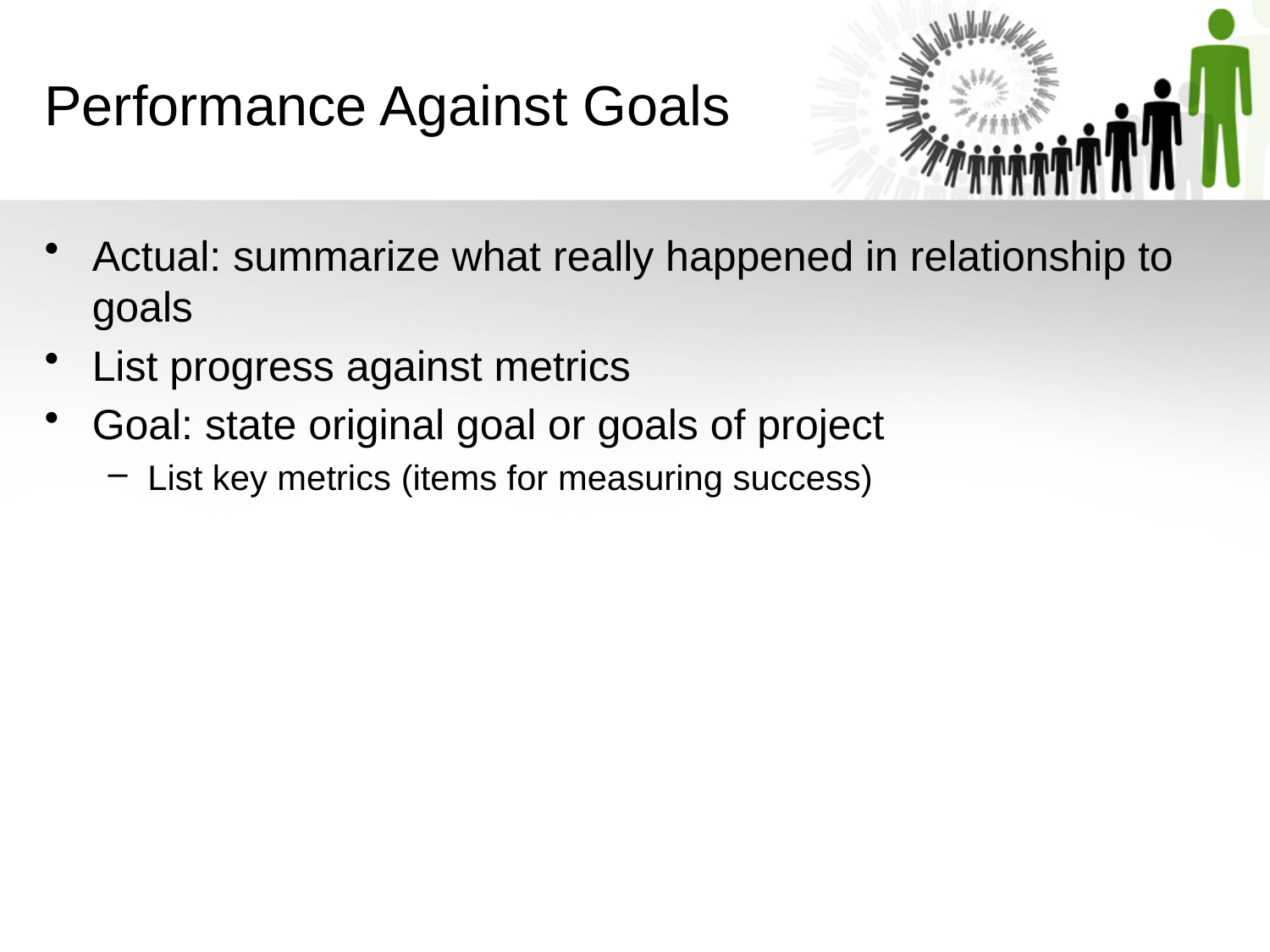

Performance Against Goals
Actual: summarize what really happened in relationship to goals
List progress against metrics
Goal: state original goal or goals of project
List key metrics (items for measuring success)